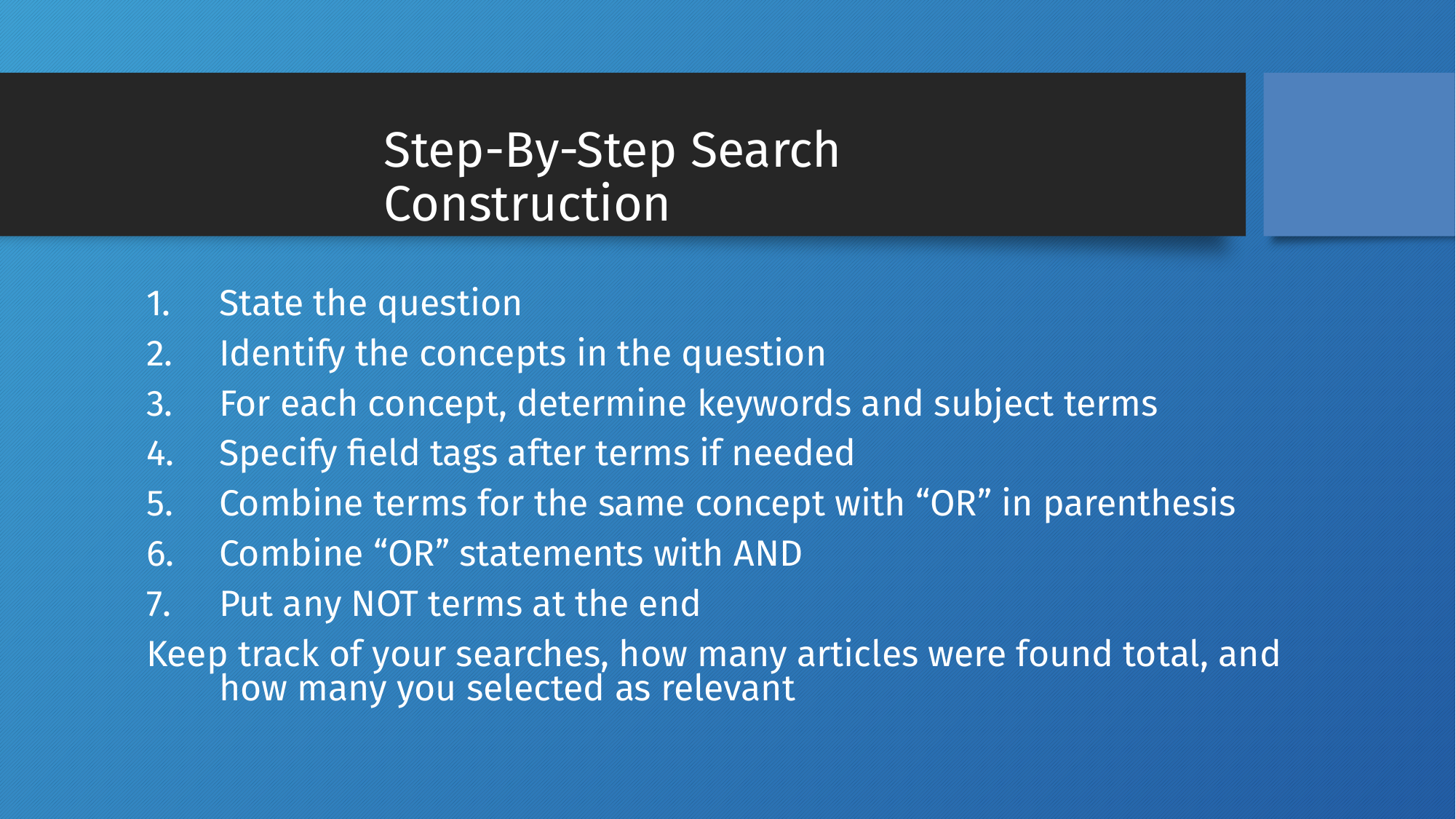

# Step-By-Step Search Construction
State the question
Identify the concepts in the question
For each concept, determine keywords and subject terms
Specify field tags after terms if needed
Combine terms for the same concept with “OR” in parenthesis
Combine “OR” statements with AND
Put any NOT terms at the end
Keep track of your searches, how many articles were found total, and how many you selected as relevant